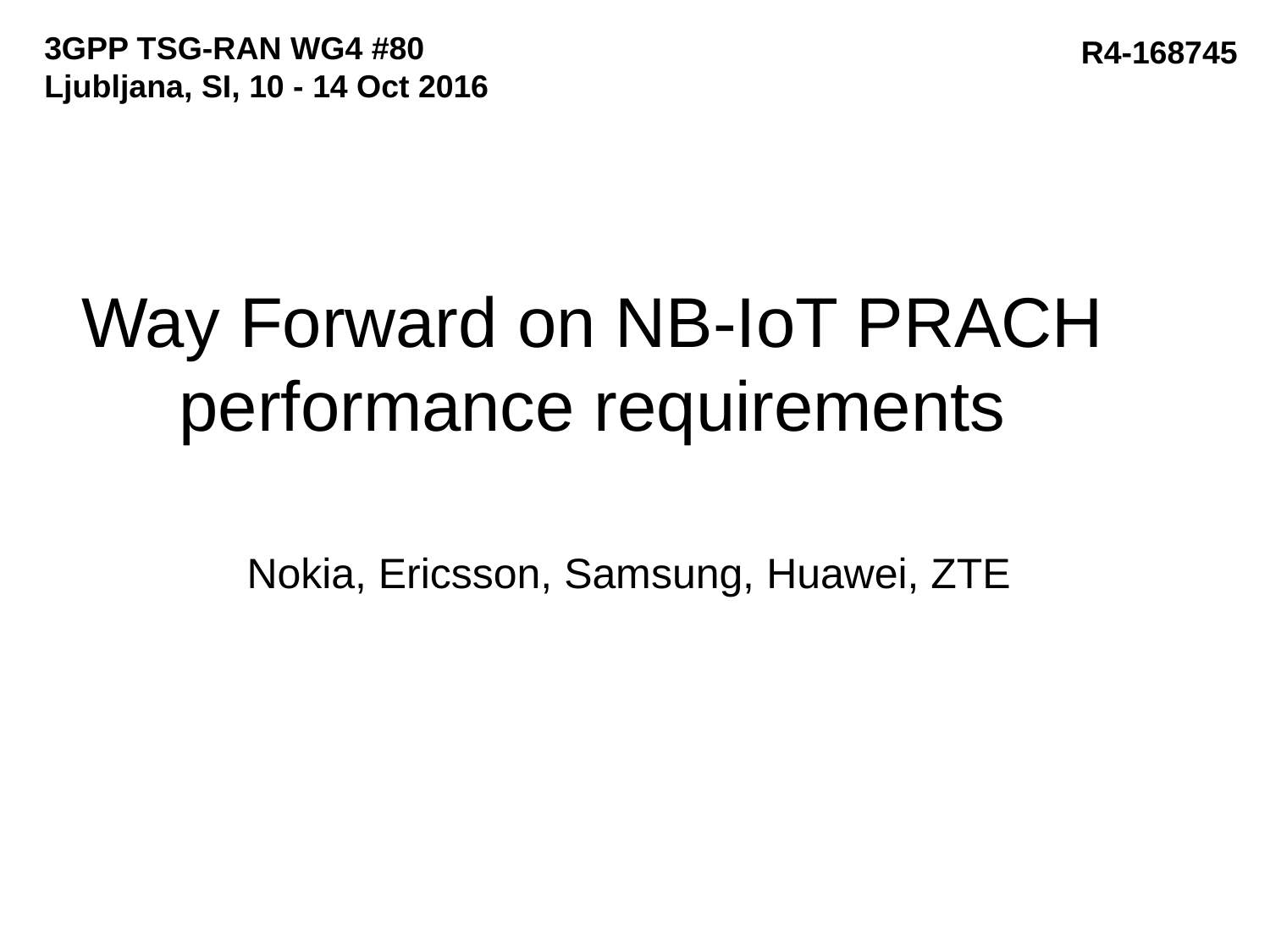

3GPP TSG-RAN WG4 #80
Ljubljana, SI, 10 - 14 Oct 2016
R4-168745
# Way Forward on NB-IoT PRACH performance requirements
Nokia, Ericsson, Samsung, Huawei, ZTE